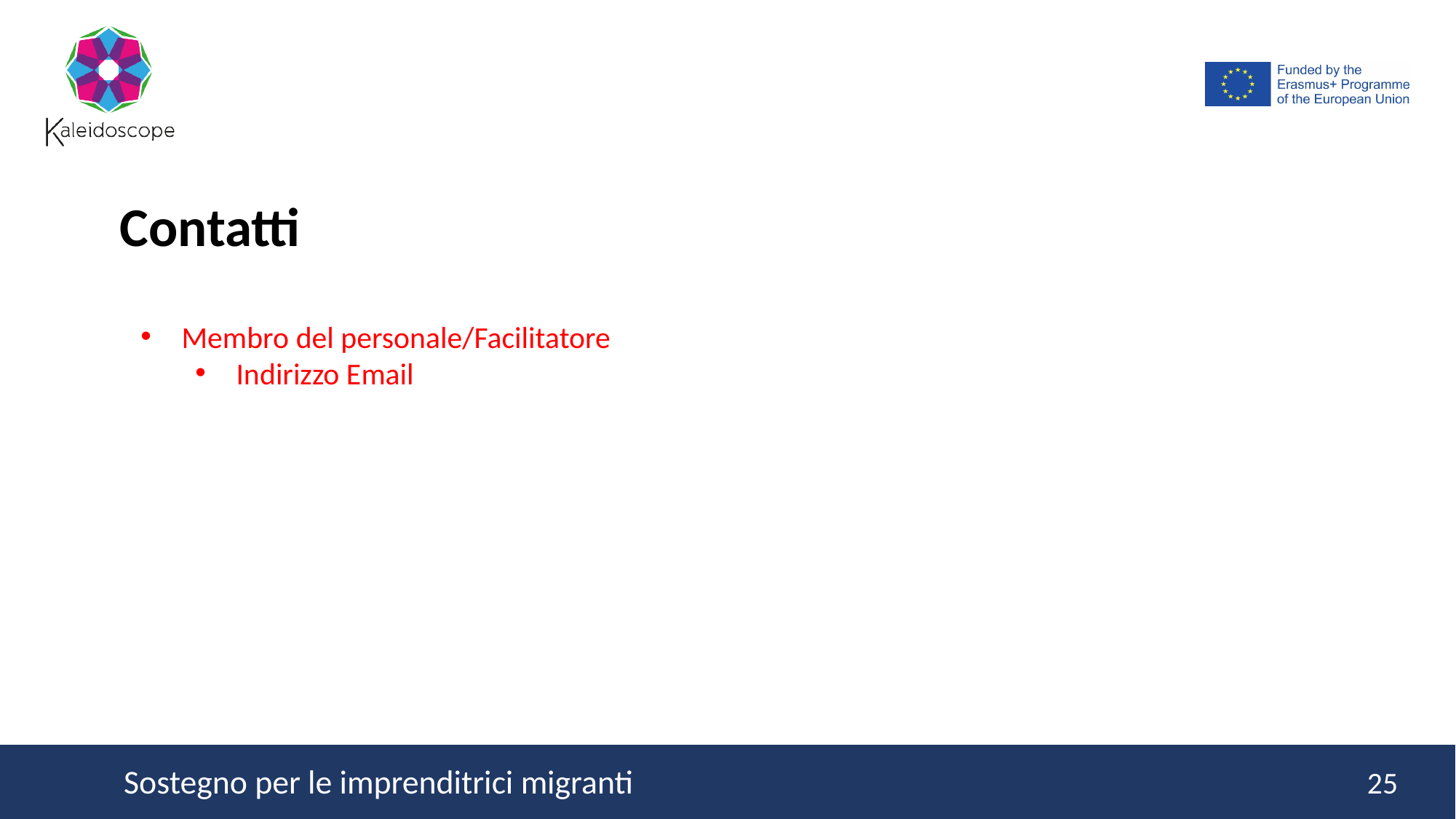

Contatti
Membro del personale/Facilitatore
Indirizzo Email

25